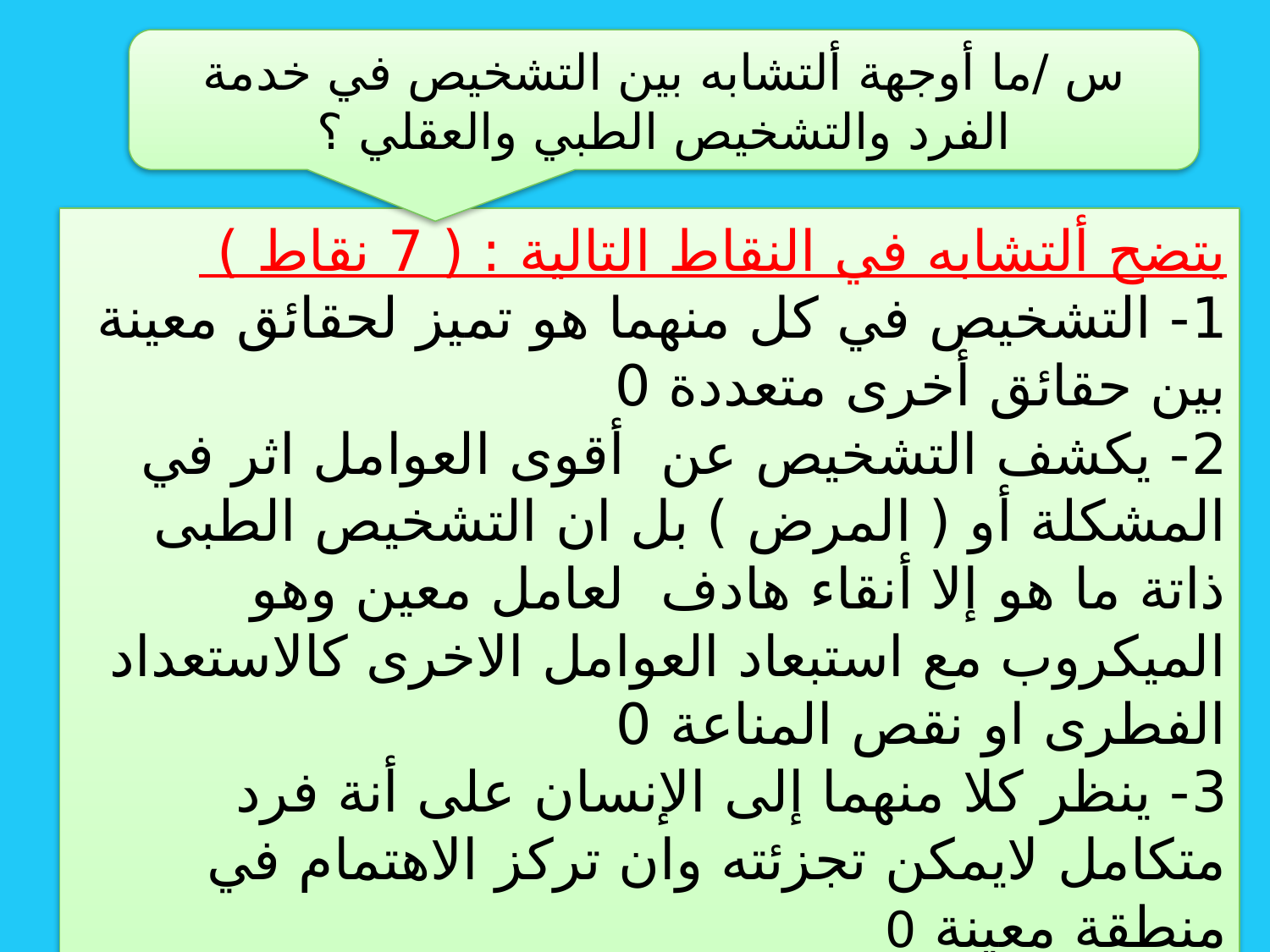

س /ما أوجهة ألتشابه بين التشخيص في خدمة الفرد والتشخيص الطبي والعقلي ؟
يتضح ألتشابه في النقاط التالية : ( 7 نقاط )
1- التشخيص في كل منهما هو تميز لحقائق معينة بين حقائق أخرى متعددة 0
2- يكشف التشخيص عن  أقوى العوامل اثر في المشكلة أو ( المرض ) بل ان التشخيص الطبى ذاتة ما هو إلا أنقاء هادف  لعامل معين وهو الميكروب مع استبعاد العوامل الاخرى كالاستعداد الفطرى او نقص المناعة 0
3- ينظر كلا منهما إلى الإنسان على أنة فرد متكامل لايمكن تجزئته وان تركز الاهتمام في منطقة معينة 0